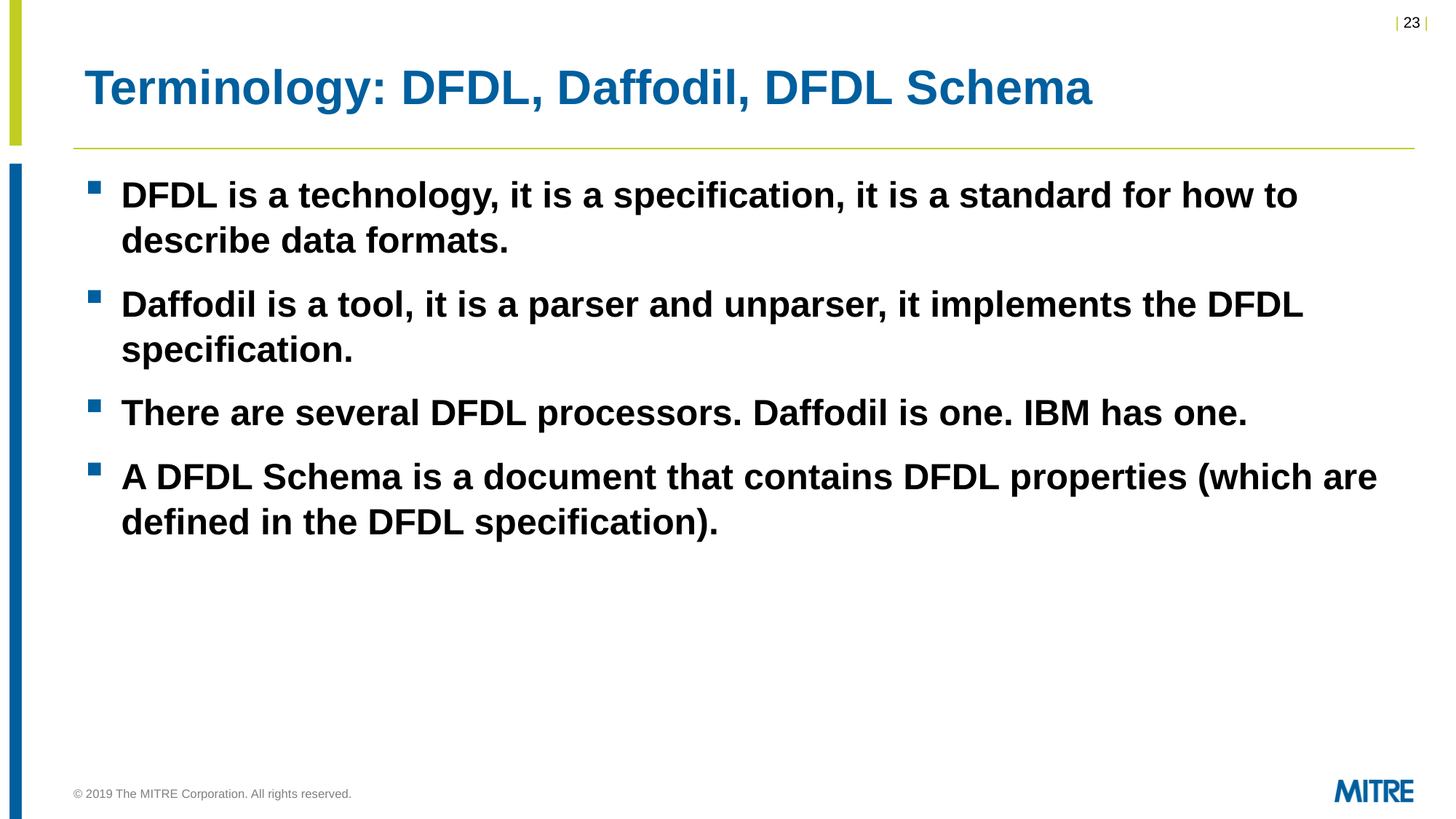

# Terminology: DFDL, Daffodil, DFDL Schema
DFDL is a technology, it is a specification, it is a standard for how to describe data formats.
Daffodil is a tool, it is a parser and unparser, it implements the DFDL specification.
There are several DFDL processors. Daffodil is one. IBM has one.
A DFDL Schema is a document that contains DFDL properties (which are defined in the DFDL specification).
© 2019 The MITRE Corporation. All rights reserved.